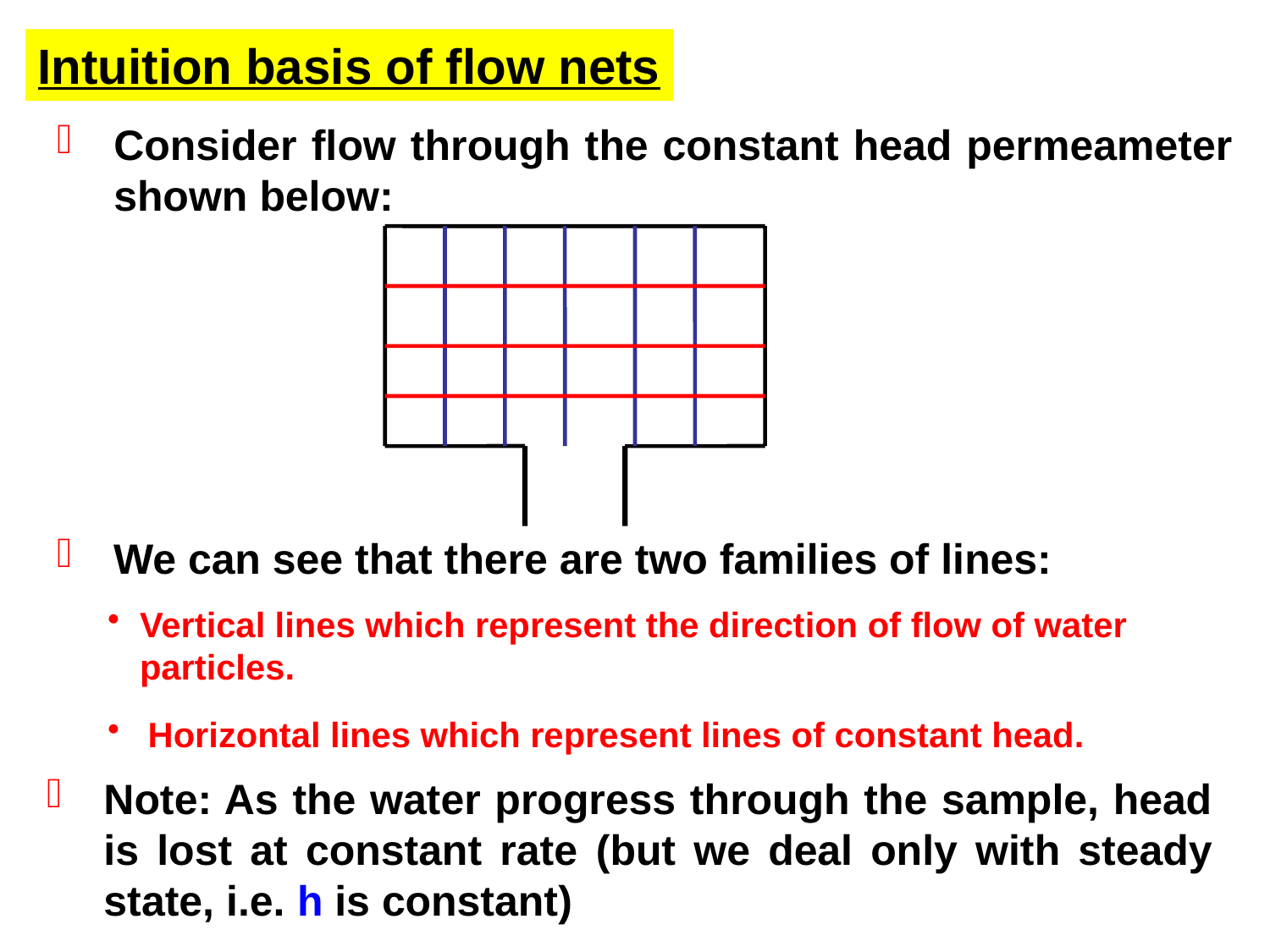

Intuition basis of flow nets
Consider flow through the constant head permeameter shown below:

We can see that there are two families of lines:
Vertical lines which represent the direction of flow of water   particles.
Horizontal lines which represent lines of constant head.
Note: As the water progress through the sample, head is lost at constant rate (but we deal only with steady state, i.e. h is constant)